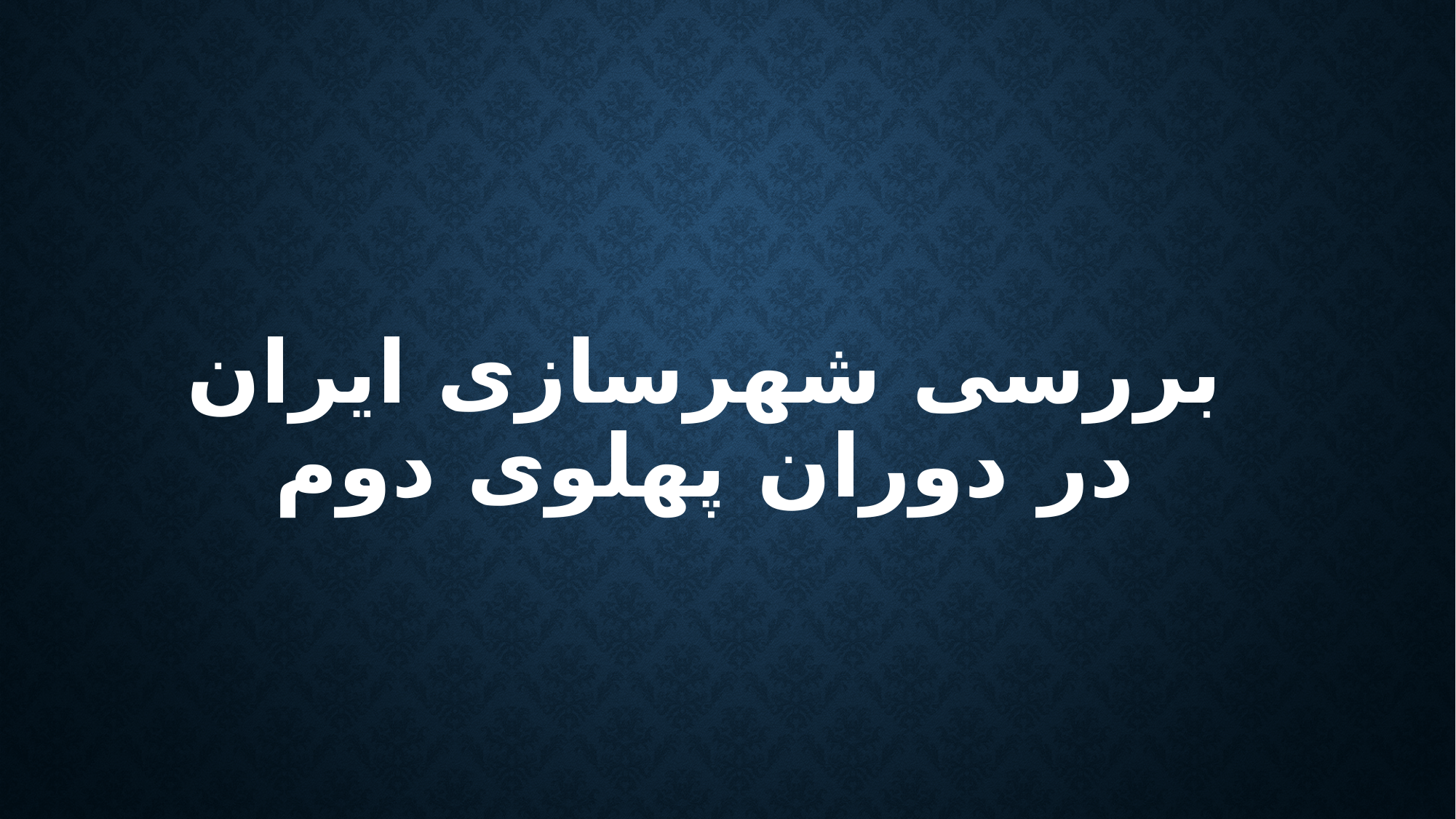

# بررسی شهرسازی ایران در دوران پهلوی دوم